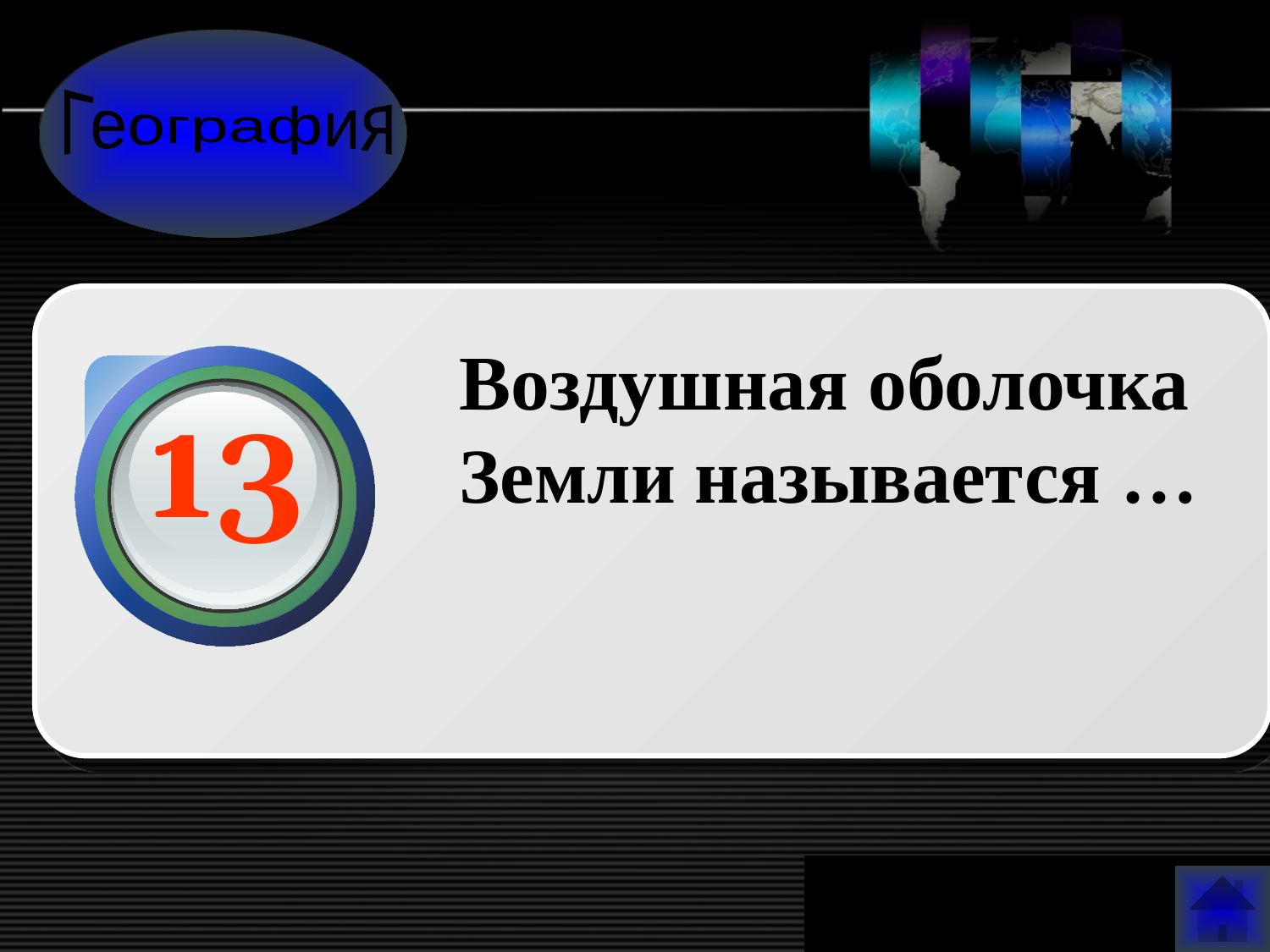

География

Воздушная оболочка Земли называется …

13

www.themegallery.com